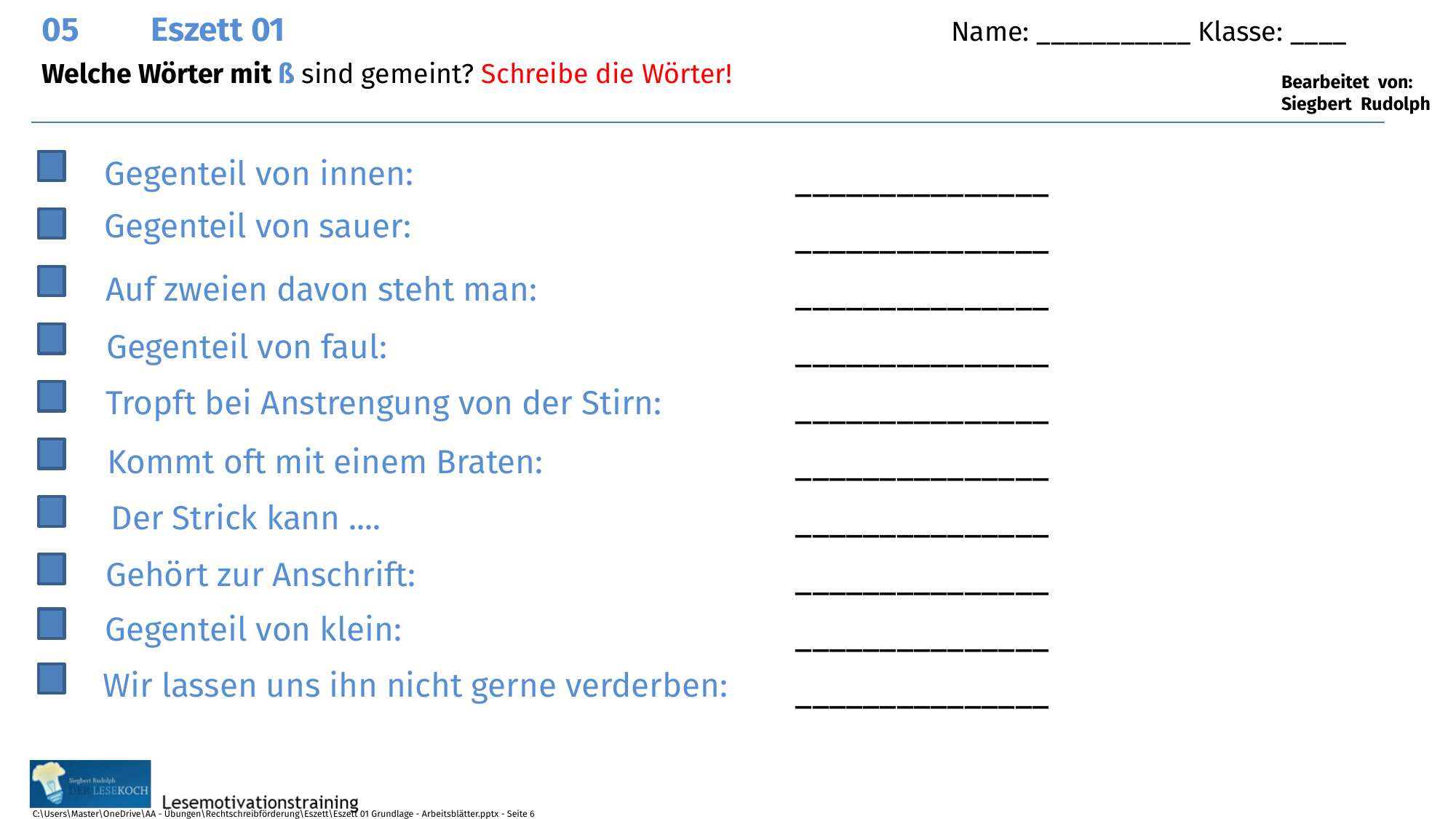

05	Eszett 01 				      	                    Name: ___________ Klasse: ____
Welche Wörter mit ß sind gemeint? Schreibe die Wörter!
Gegenteil von innen:

_______________
Gegenteil von sauer:

_______________
Auf zweien davon steht man:

_______________
Gegenteil von faul:

_______________
Tropft bei Anstrengung von der Stirn:
_______________

Kommt oft mit einem Braten:
_______________

Der Strick kann ....
_______________

Gehört zur Anschrift:
_______________

Gegenteil von klein:
_______________

Wir lassen uns ihn nicht gerne verderben:

_______________

C:\Users\Master\OneDrive\AA - Übungen\Rechtschreibförderung\Eszett\Eszett 01 Grundlage - Arbeitsblätter.pptx - Seite 6